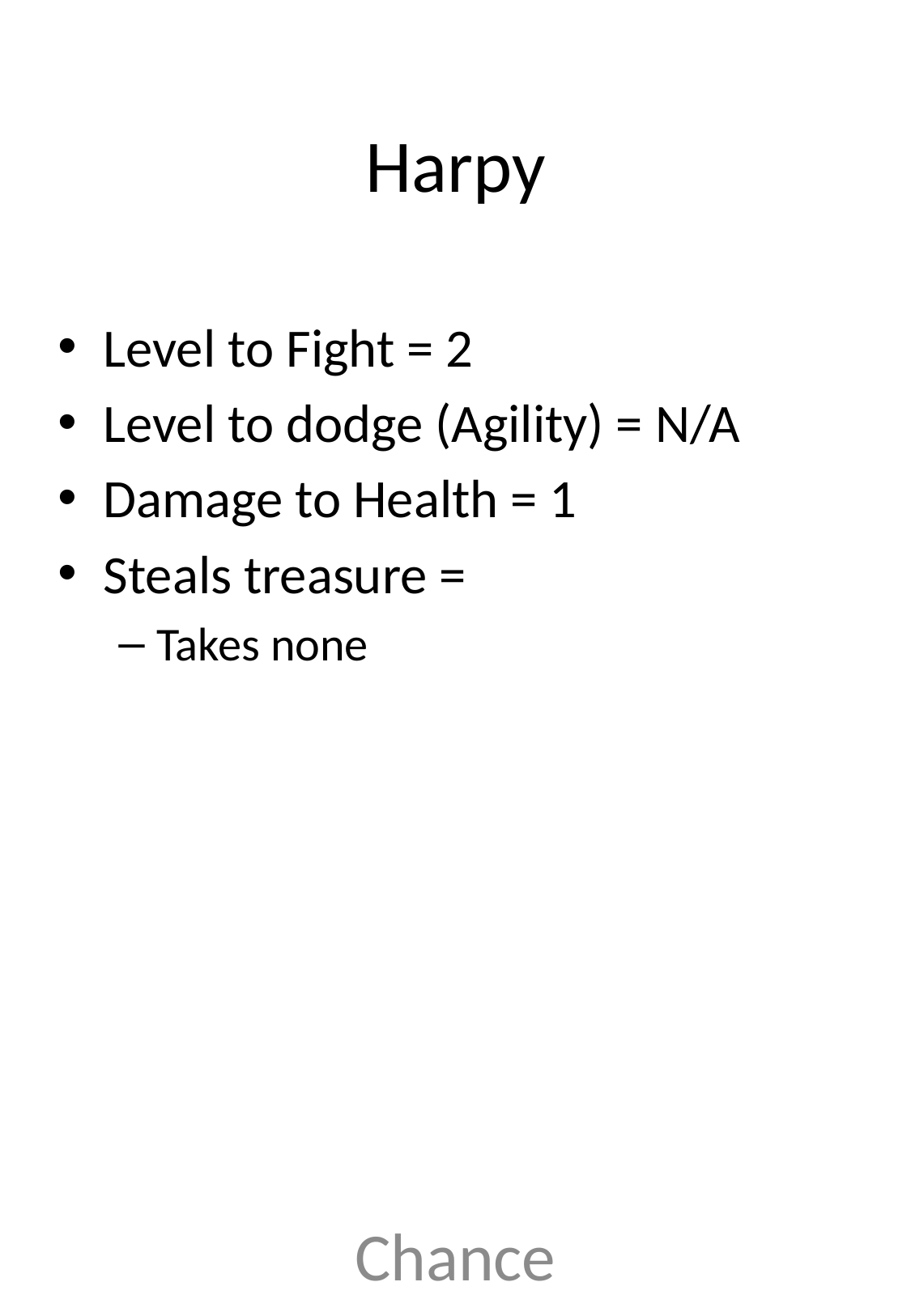

# Harpy
Level to Fight = 2
Level to dodge (Agility) = N/A
Damage to Health = 1
Steals treasure =
Takes none
Chance